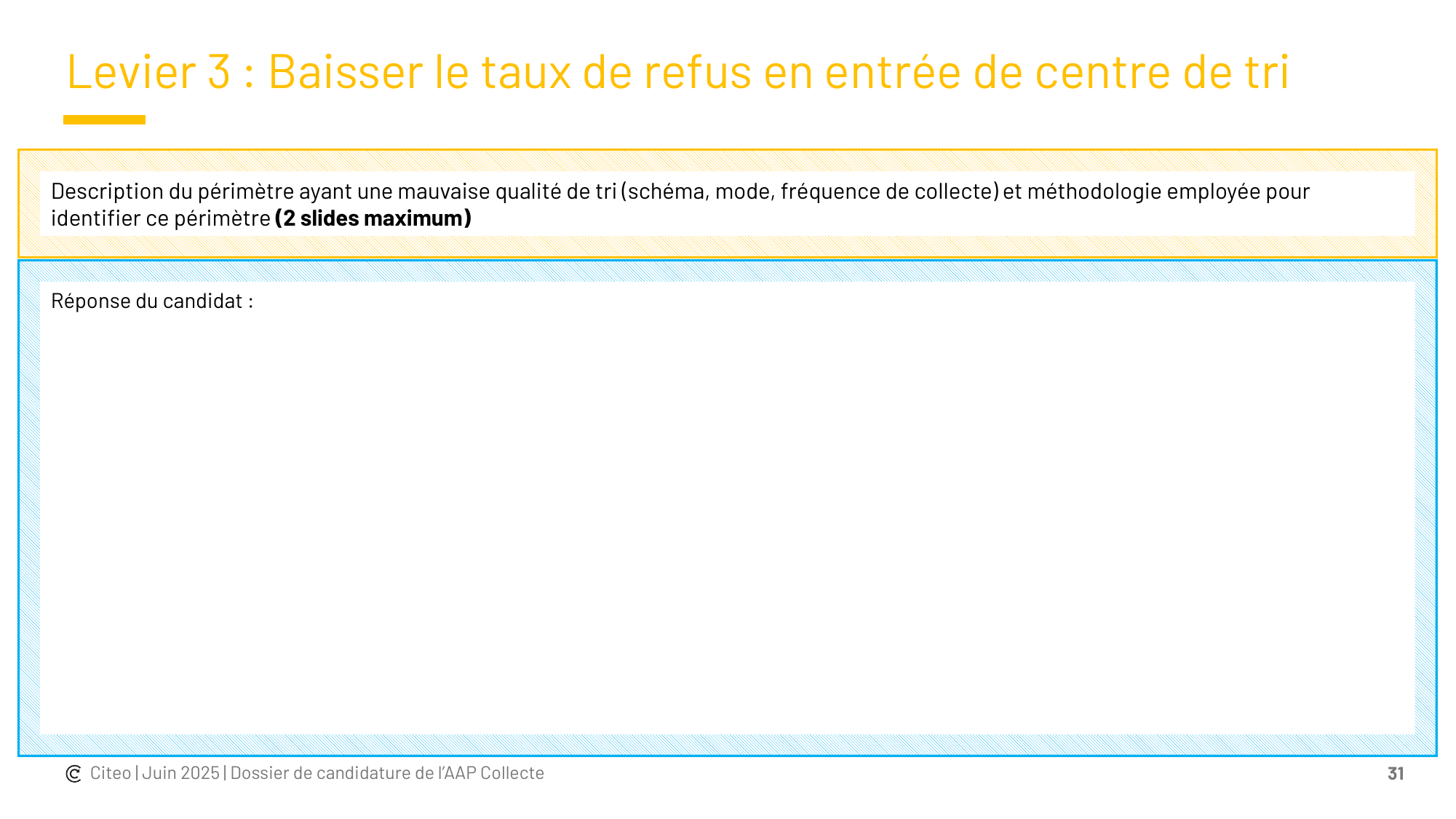

# Levier 3 : Baisser le taux de refus en entrée de centre de tri

Description du périmètre ayant une mauvaise qualité de tri (schéma, mode, fréquence de collecte) et méthodologie employée pour identifier ce périmètre (2 slides maximum)

Réponse du candidat :

Citeo | Juin 2025 | Dossier de candidature de l’AAP Collecte
31